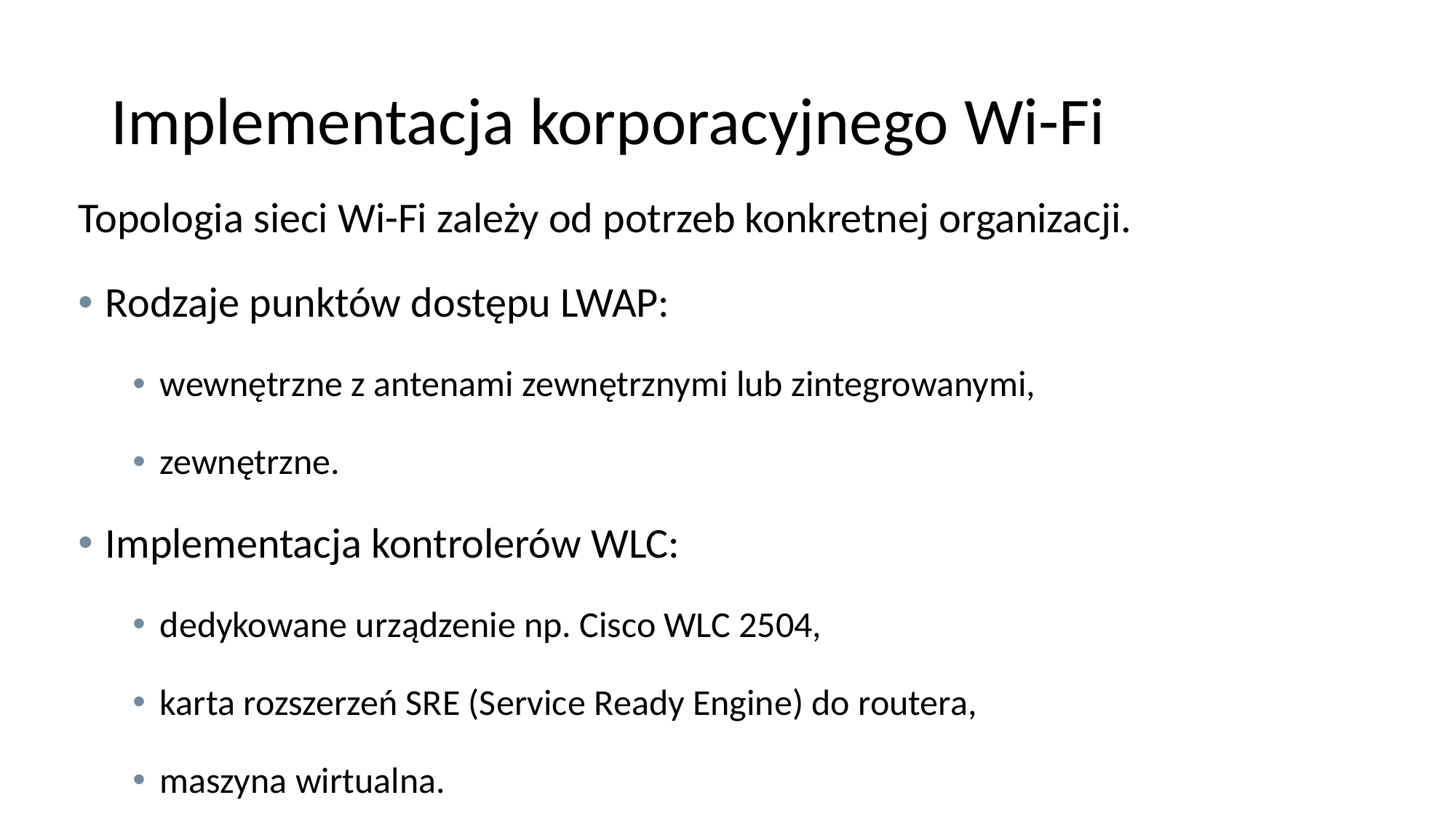

# Implementacja korporacyjnego Wi-Fi
Topologia sieci Wi-Fi zależy od potrzeb konkretnej organizacji.
Rodzaje punktów dostępu LWAP:
wewnętrzne z antenami zewnętrznymi lub zintegrowanymi,
zewnętrzne.
Implementacja kontrolerów WLC:
dedykowane urządzenie np. Cisco WLC 2504,
karta rozszerzeń SRE (Service Ready Engine) do routera,
maszyna wirtualna.